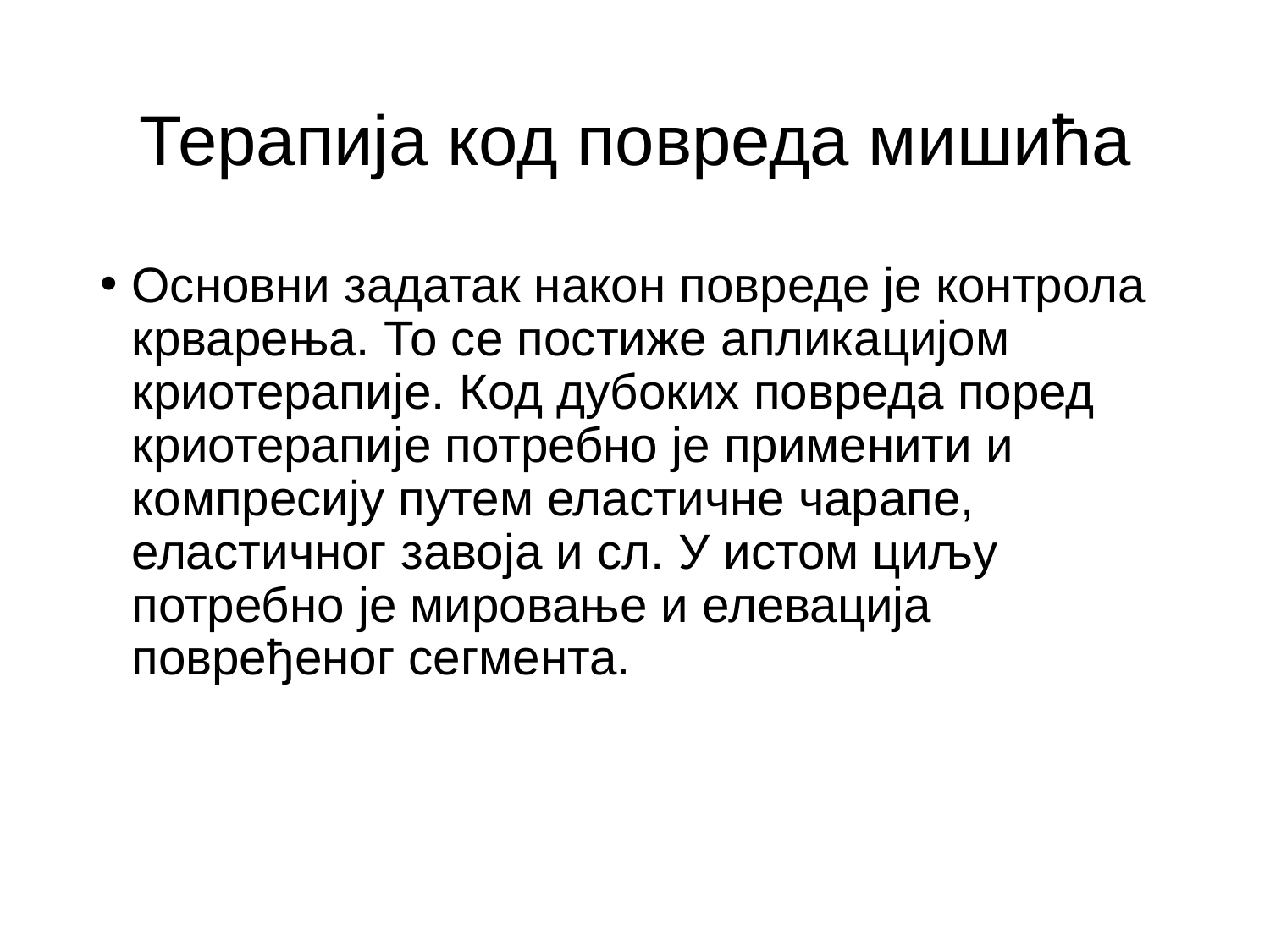

# Терапија код повреда мишића
Основни задатак након повреде је контрола крварења. То се постиже апликацијом криотерапије. Код дубоких повреда поред криотерапије потребно је применити и компресију путем еластичне чарапе, еластичног завоја и сл. У истом циљу потребно је мировање и елевација повређеног сегмента.